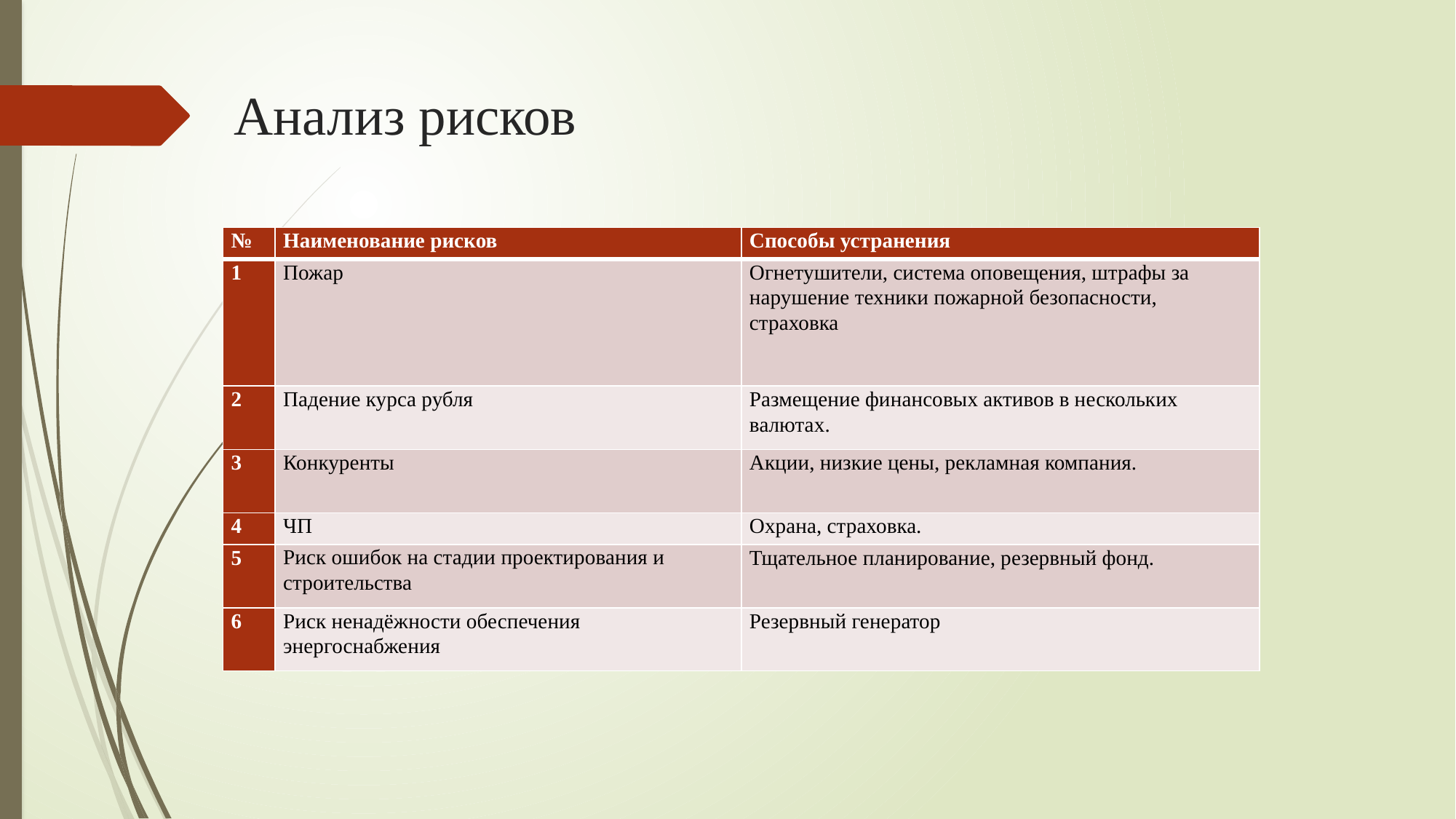

# Анализ рисков
| № | Наименование рисков | Способы устранения |
| --- | --- | --- |
| 1 | Пожар | Огнетушители, система оповещения, штрафы за нарушение техники пожарной безопасности, страховка |
| 2 | Падение курса рубля | Размещение финансовых активов в нескольких валютах. |
| 3 | Конкуренты | Акции, низкие цены, рекламная компания. |
| 4 | ЧП | Охрана, страховка. |
| 5 | Риск ошибок на стадии проектирования и строительства | Тщательное планирование, резервный фонд. |
| 6 | Риск ненадёжности обеспечения энергоснабжения | Резервный генератор |